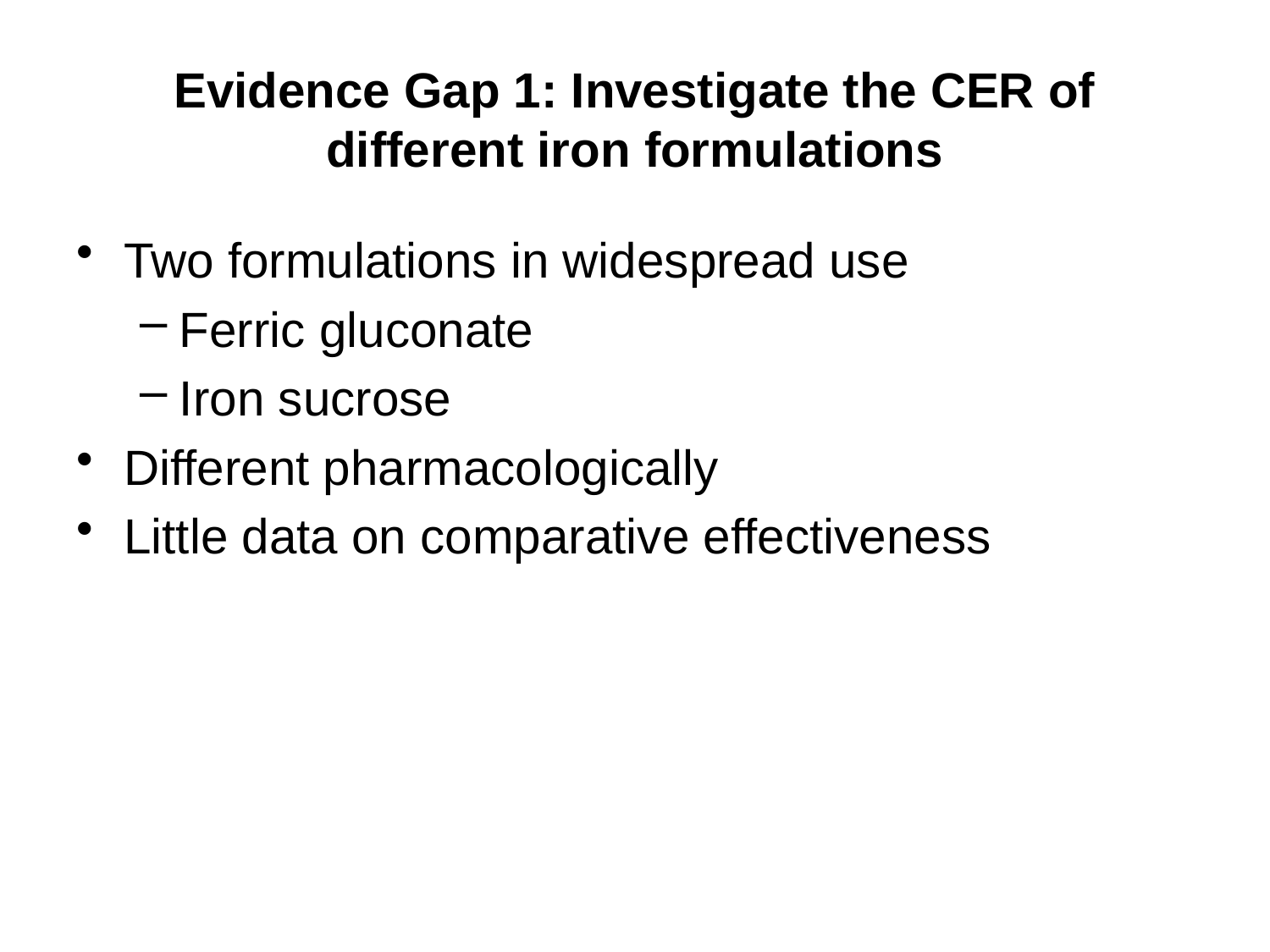

# Evidence Gap 1: Investigate the CER of different iron formulations
Two formulations in widespread use
Ferric gluconate
Iron sucrose
Different pharmacologically
Little data on comparative effectiveness